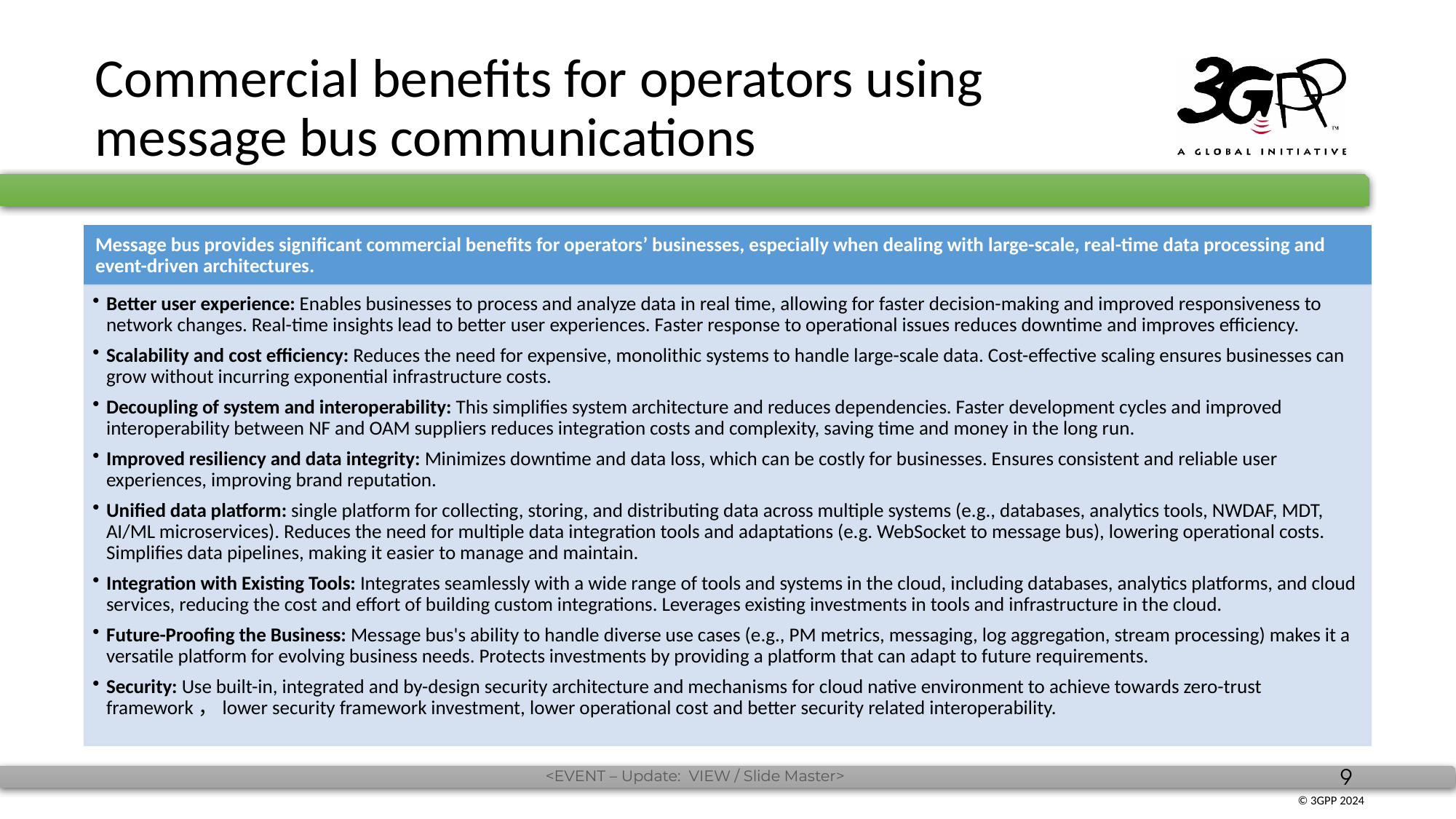

# Commercial benefits for operators using message bus communications
Message bus provides significant commercial benefits for operators’ businesses, especially when dealing with large-scale, real-time data processing and event-driven architectures.
Better user experience: Enables businesses to process and analyze data in real time, allowing for faster decision-making and improved responsiveness to network changes. Real-time insights lead to better user experiences. Faster response to operational issues reduces downtime and improves efficiency.
Scalability and cost efficiency: Reduces the need for expensive, monolithic systems to handle large-scale data. Cost-effective scaling ensures businesses can grow without incurring exponential infrastructure costs.
Decoupling of system and interoperability: This simplifies system architecture and reduces dependencies. Faster development cycles and improved interoperability between NF and OAM suppliers reduces integration costs and complexity, saving time and money in the long run.
Improved resiliency and data integrity: Minimizes downtime and data loss, which can be costly for businesses. Ensures consistent and reliable user experiences, improving brand reputation.
Unified data platform: single platform for collecting, storing, and distributing data across multiple systems (e.g., databases, analytics tools, NWDAF, MDT, AI/ML microservices). Reduces the need for multiple data integration tools and adaptations (e.g. WebSocket to message bus), lowering operational costs. Simplifies data pipelines, making it easier to manage and maintain.
Integration with Existing Tools: Integrates seamlessly with a wide range of tools and systems in the cloud, including databases, analytics platforms, and cloud services, reducing the cost and effort of building custom integrations. Leverages existing investments in tools and infrastructure in the cloud.
Future-Proofing the Business: Message bus's ability to handle diverse use cases (e.g., PM metrics, messaging, log aggregation, stream processing) makes it a versatile platform for evolving business needs. Protects investments by providing a platform that can adapt to future requirements.
Security: Use built-in, integrated and by-design security architecture and mechanisms for cloud native environment to achieve towards zero-trust framework，lower security framework investment, lower operational cost and better security related interoperability.